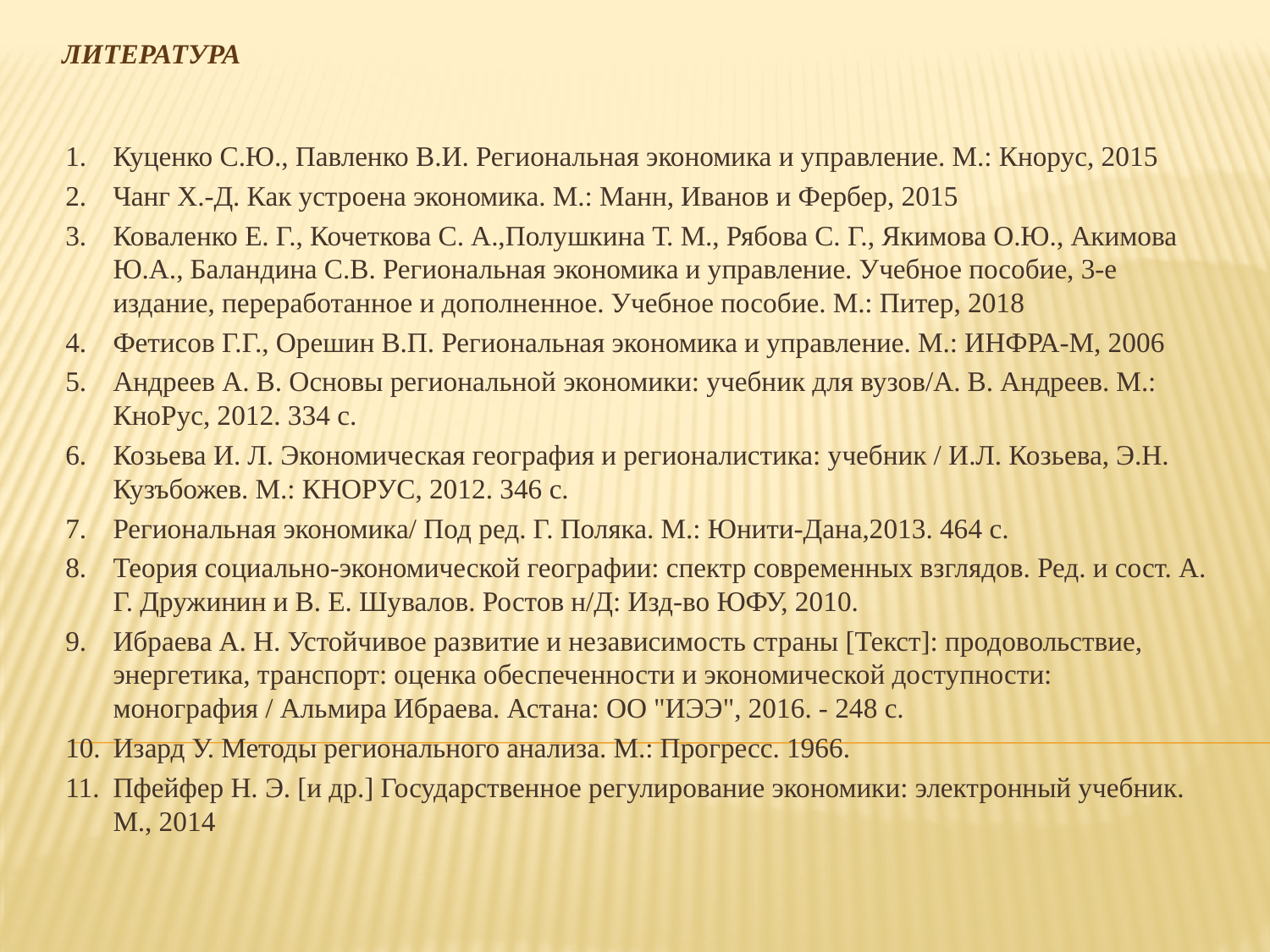

# литература
Куценко С.Ю., Павленко В.И. Региональная экономика и управление. М.: Кнорус, 2015
Чанг Х.-Д. Как устроена экономика. М.: Манн, Иванов и Фербер, 2015
Коваленко Е. Г., Кочеткова С. А.,Полушкина Т. М., Рябова С. Г., Якимова О.Ю., Акимова Ю.А., Баландина С.В. Региональная экономика и управление. Учебное пособие, 3-е издание, переработанное и дополненное. Учебное пособие. М.: Питер, 2018
Фетисов Г.Г., Орешин В.П. Региональная экономика и управление. М.: ИНФРА-М, 2006
Андреев А. В. Основы региональной экономики: учебник для вузов/А. В. Андреев. М.: КноРус, 2012. 334 с.
Козьева И. Л. Экономическая география и регионалистика: учебник / И.Л. Козьева, Э.Н. Кузъбожев. М.: КНОРУС, 2012. 346 с.
Региональная экономика/ Под ред. Г. Поляка. М.: Юнити-Дана,2013. 464 с.
Теория социально-экономической географии: спектр современных взглядов. Ред. и сост. А. Г. Дружинин и В. Е. Шувалов. Ростов н/Д: Изд-во ЮФУ, 2010.
Ибраева А. Н. Устойчивое развитие и независимость страны [Текст]: продовольствие, энергетика, транспорт: оценка обеспеченности и экономической доступности: монография / Альмира Ибраева. Астана: ОО "ИЭЭ", 2016. - 248 с.
Изард У. Методы регионального анализа. М.: Прогресс. 1966.
Пфейфер Н. Э. [и др.] Государственное регулирование экономики: электронный учебник. М., 2014